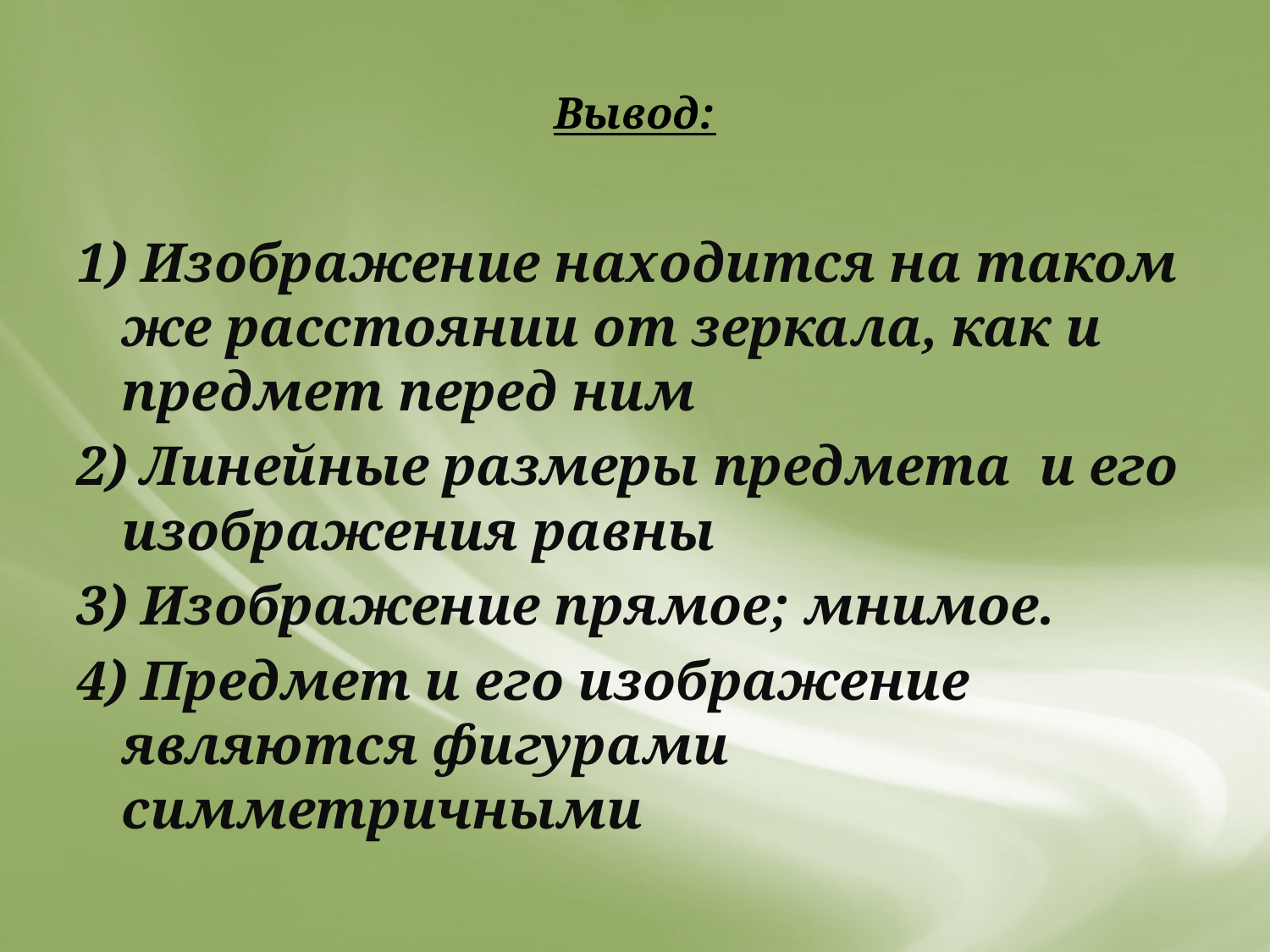

# Вывод:
1) Изображение находится на таком же расстоянии от зеркала, как и предмет перед ним
2) Линейные размеры предмета  и его изображения равны
3) Изображение прямое; мнимое.
4) Предмет и его изображение являются фигурами симметричными